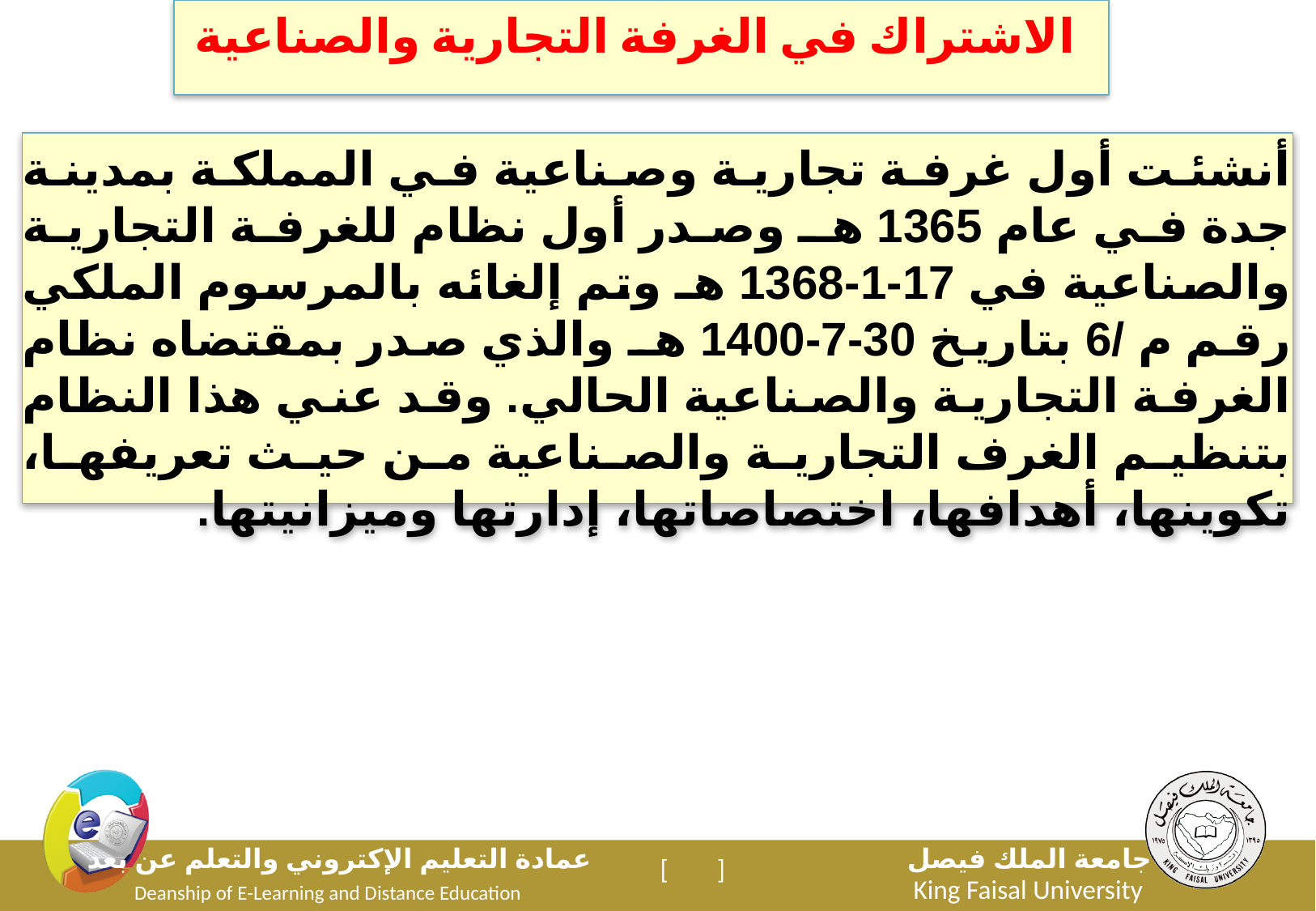

الاشتراك في الغرفة التجارية والصناعية
أنشئت أول غرفة تجارية وصناعية في المملكة بمدينة جدة في عام 1365 هـ وصدر أول نظام للغرفة التجارية والصناعية في 17-1-1368 هـ وتم إلغائه بالمرسوم الملكي رقم م /6 بتاريخ 30-7-1400 هـ والذي صدر بمقتضاه نظام الغرفة التجارية والصناعية الحالي. وقد عني هذا النظام بتنظيم الغرف التجارية والصناعية من حيث تعريفها، تكوينها، أهدافها، اختصاصاتها، إدارتها وميزانيتها.